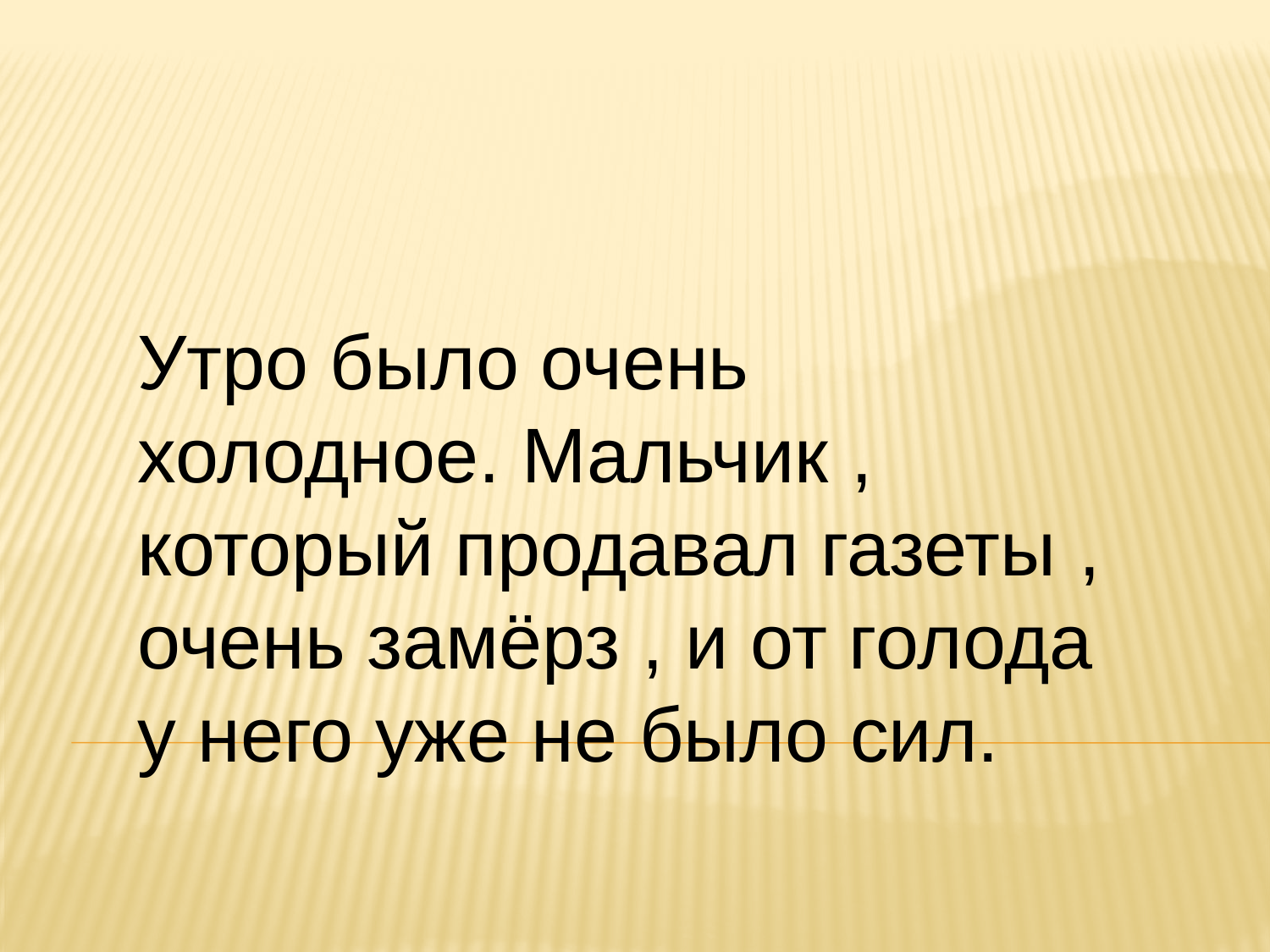

#

Утро было очень холодное. Мальчик , который продавал газеты , очень замёрз , и от голода у него уже не было сил.